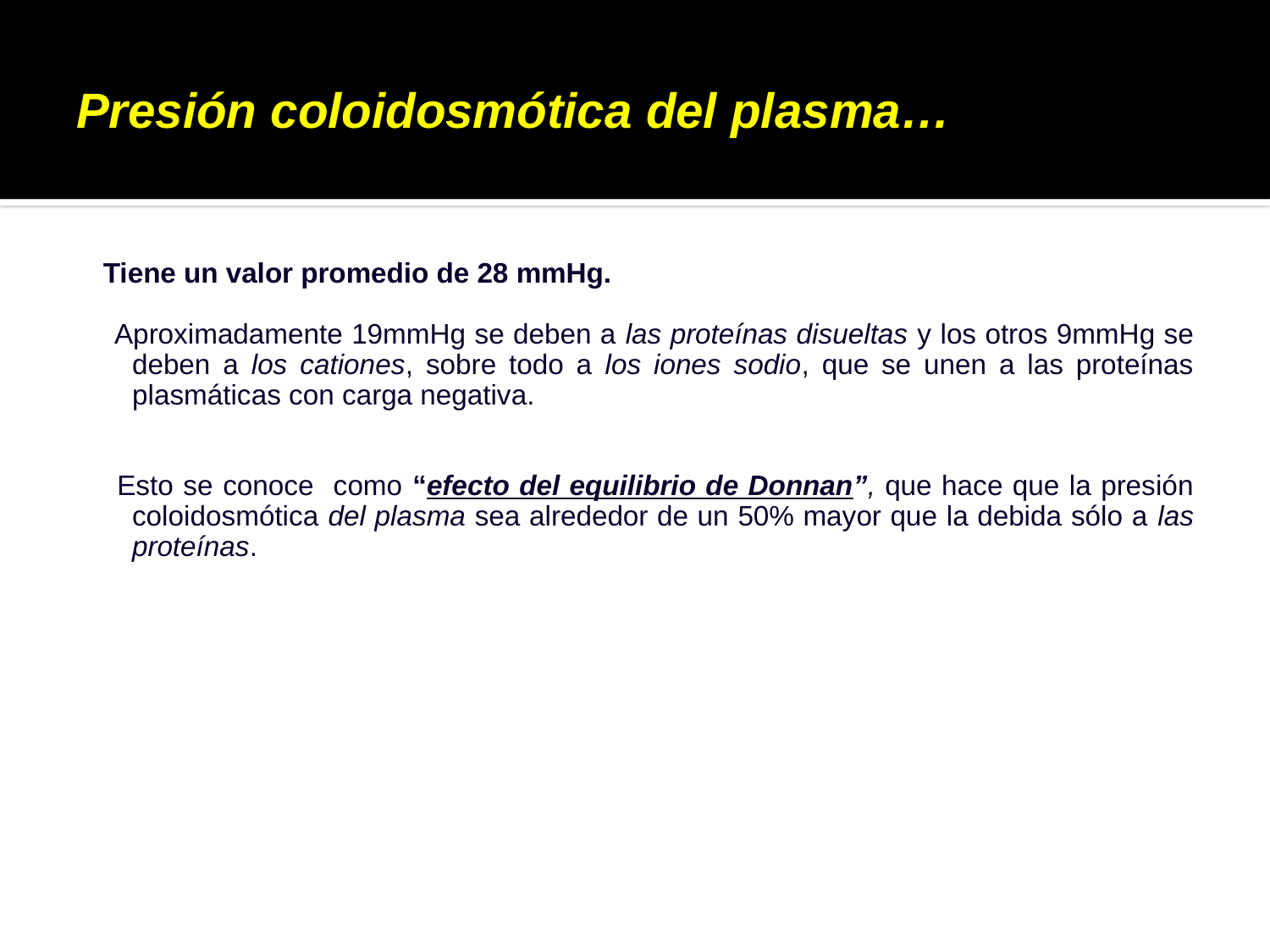

# Presión coloidosmótica del plasma…
  Tiene un valor promedio de 28 mmHg.

   Aproximadamente 19mmHg se deben a las proteínas disueltas y los otros 9mmHg se deben a los cationes, sobre todo a los iones sodio, que se unen a las proteínas plasmáticas con carga negativa.

   Esto se conoce  como “efecto del equilibrio de Donnan”, que hace que la presión coloidosmótica del plasma sea alrededor de un 50% mayor que la debida sólo a las proteínas.